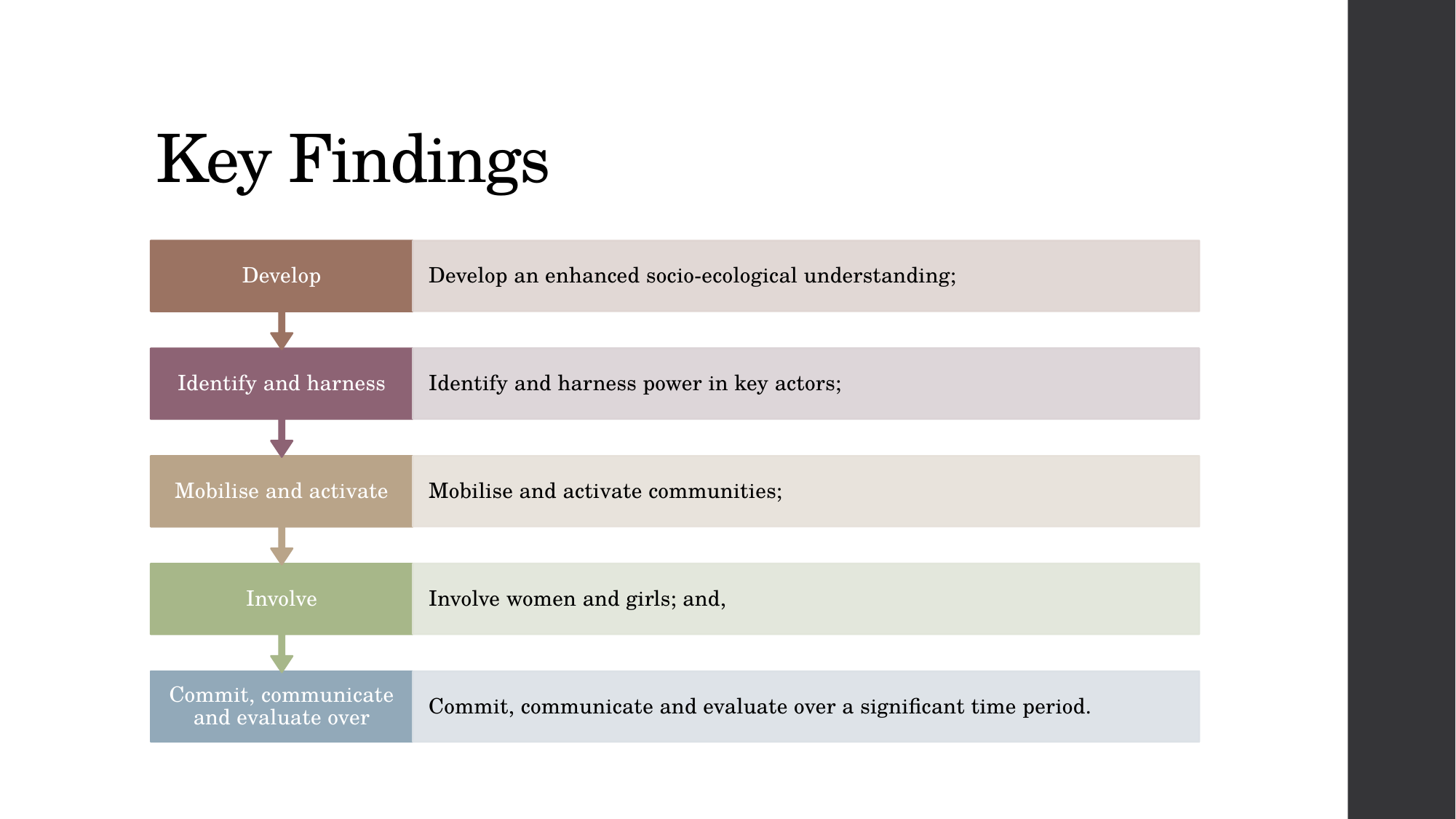

# Key Findings

Develop

Develop an enhanced socio-ecological understanding;

Identify and harness power in key actors;

Identify and harness

Mobilise and activate

Mobilise and activate communities;

Involve women and girls; and,

Involve
Commit, communicate and evaluate over

Commit, communicate and evaluate over a significant time period.